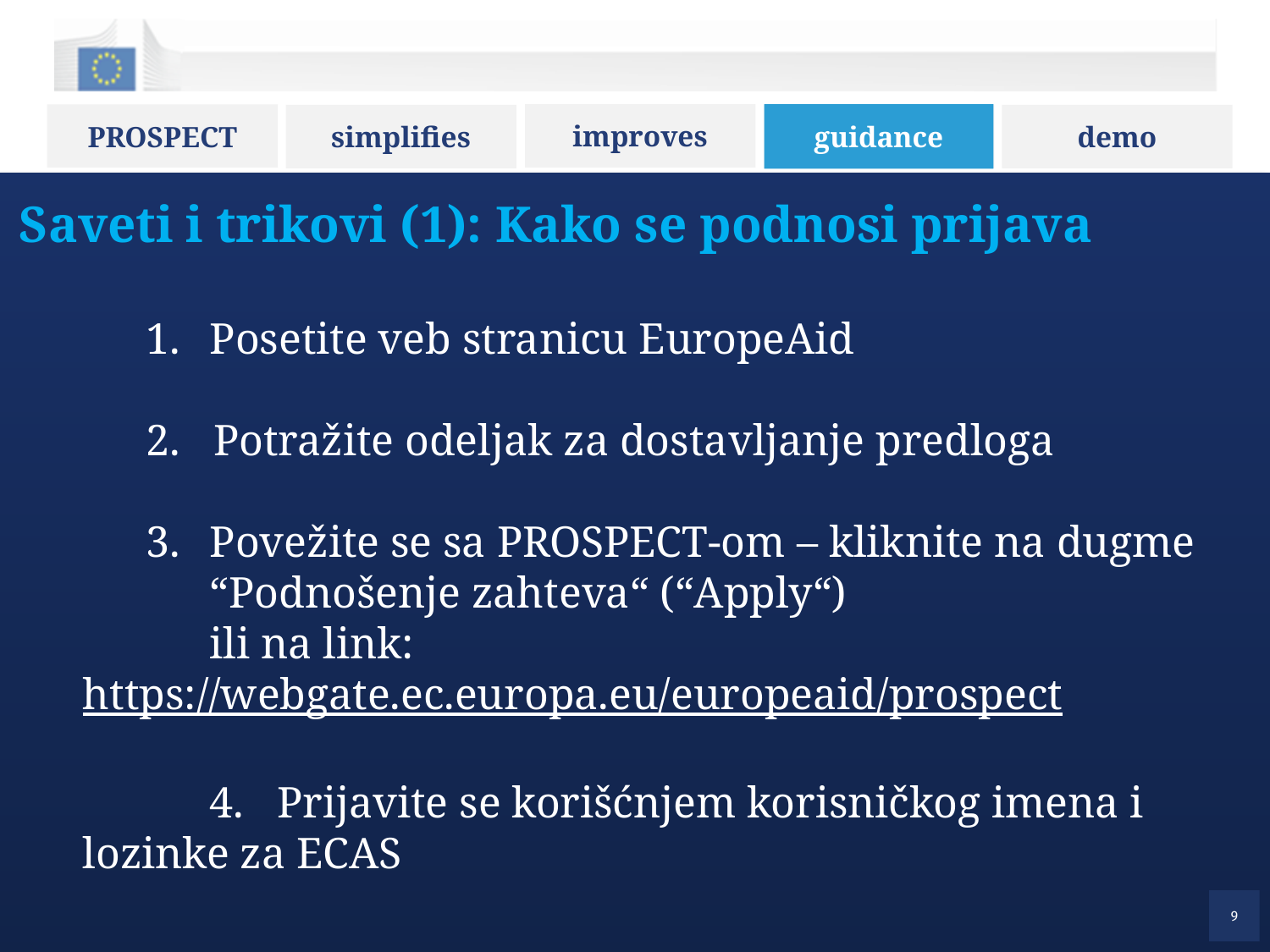

guidance
Saveti i trikovi (1): Kako se podnosi prijava

Posetite veb stranicu EuropeAid

2.   Potražite odeljak za dostavljanje predloga

Povežite se sa PROSPECT-om – kliknite na dugme “Podnošenje zahteva“ (“Apply“)
	ili na link: https://webgate.ec.europa.eu/europeaid/prospect

	4.   Prijavite se korišćnjem korisničkog imena i lozinke za ECAS

9